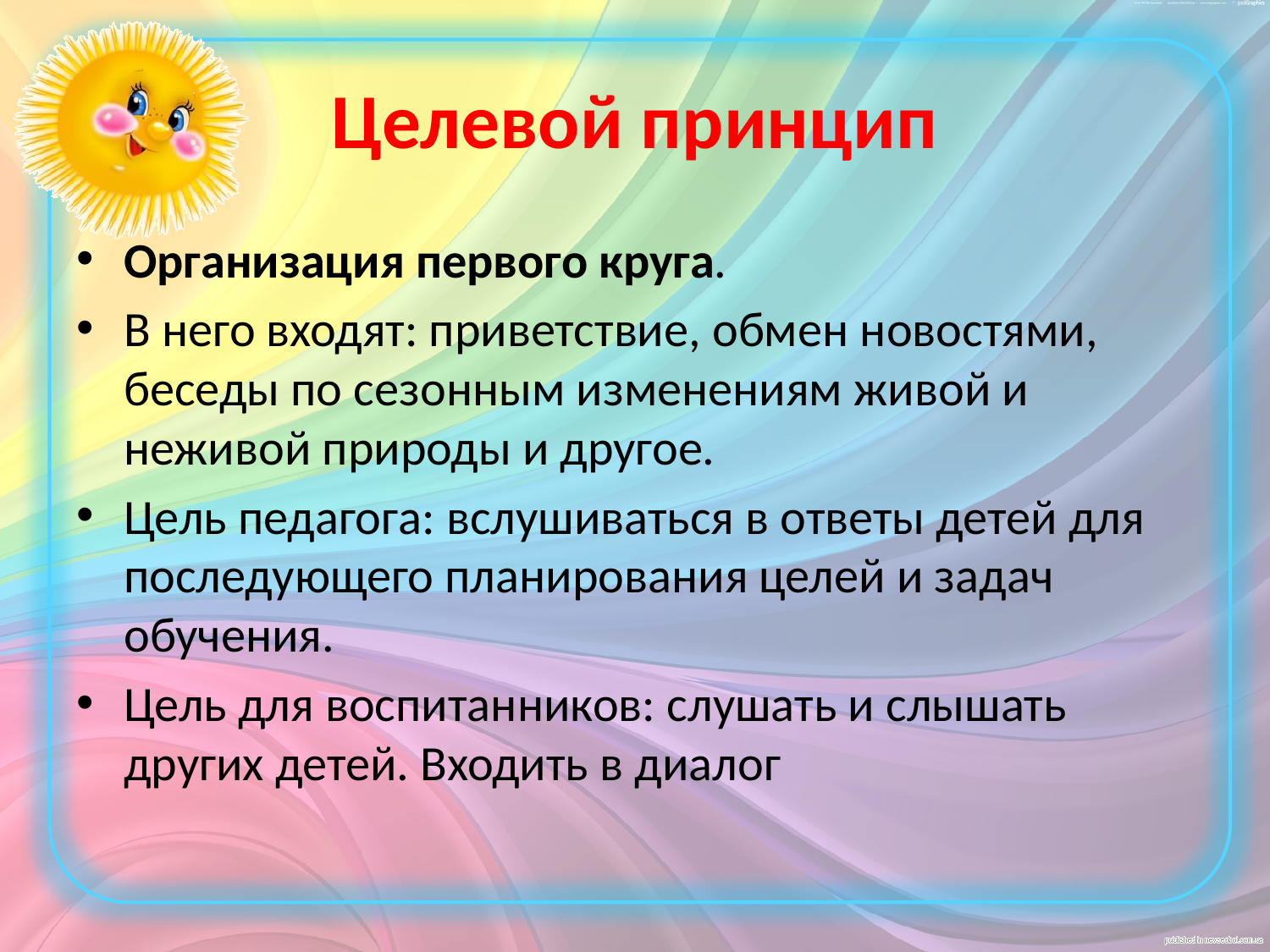

# Целевой принцип
Организация первого круга.
В него входят: приветствие, обмен новостями, беседы по сезонным изменениям живой и неживой природы и другое.
Цель педагога: вслушиваться в ответы детей для последующего планирования целей и задач обучения.
Цель для воспитанников: слушать и слышать других детей. Входить в диалог